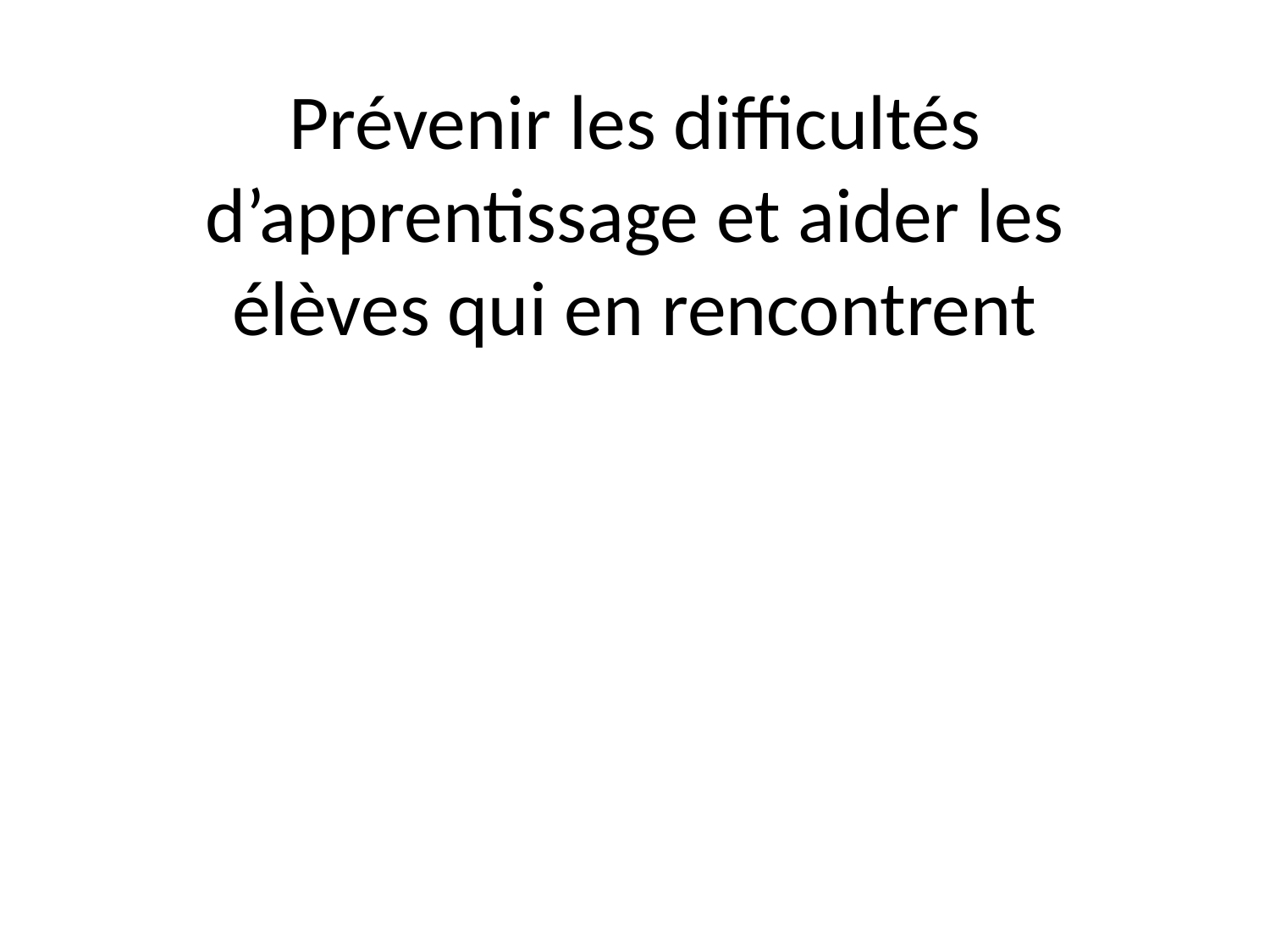

# Prévenir les difficultés d’apprentissage et aider les élèves qui en rencontrent